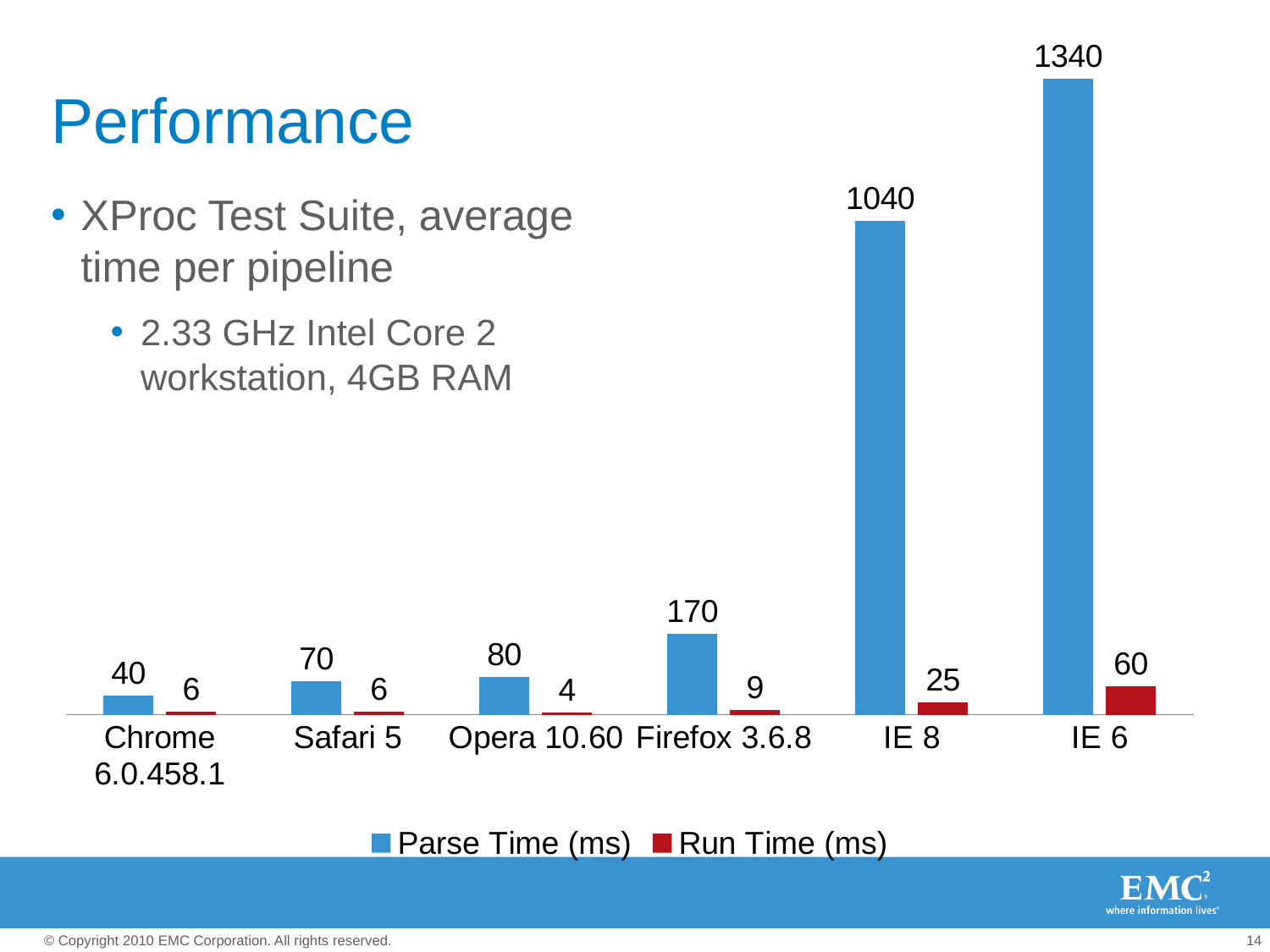

### Chart

| Category | Parse Time (ms) | Run Time (ms) |
|---|---|---|
| Chrome 6.0.458.1 | 40.0 | 6.0 |
| Safari 5 | 70.0 | 6.0 |
| Opera 10.60 | 80.0 | 4.0 |
| Firefox 3.6.8 | 170.0 | 9.0 |
| IE 8 | 1040.0 | 25.0 |
| IE 6 | 1340.0 | 60.0 |
# Performance
XProc Test Suite, average time per pipeline
2.33 GHz Intel Core 2 workstation, 4GB RAM